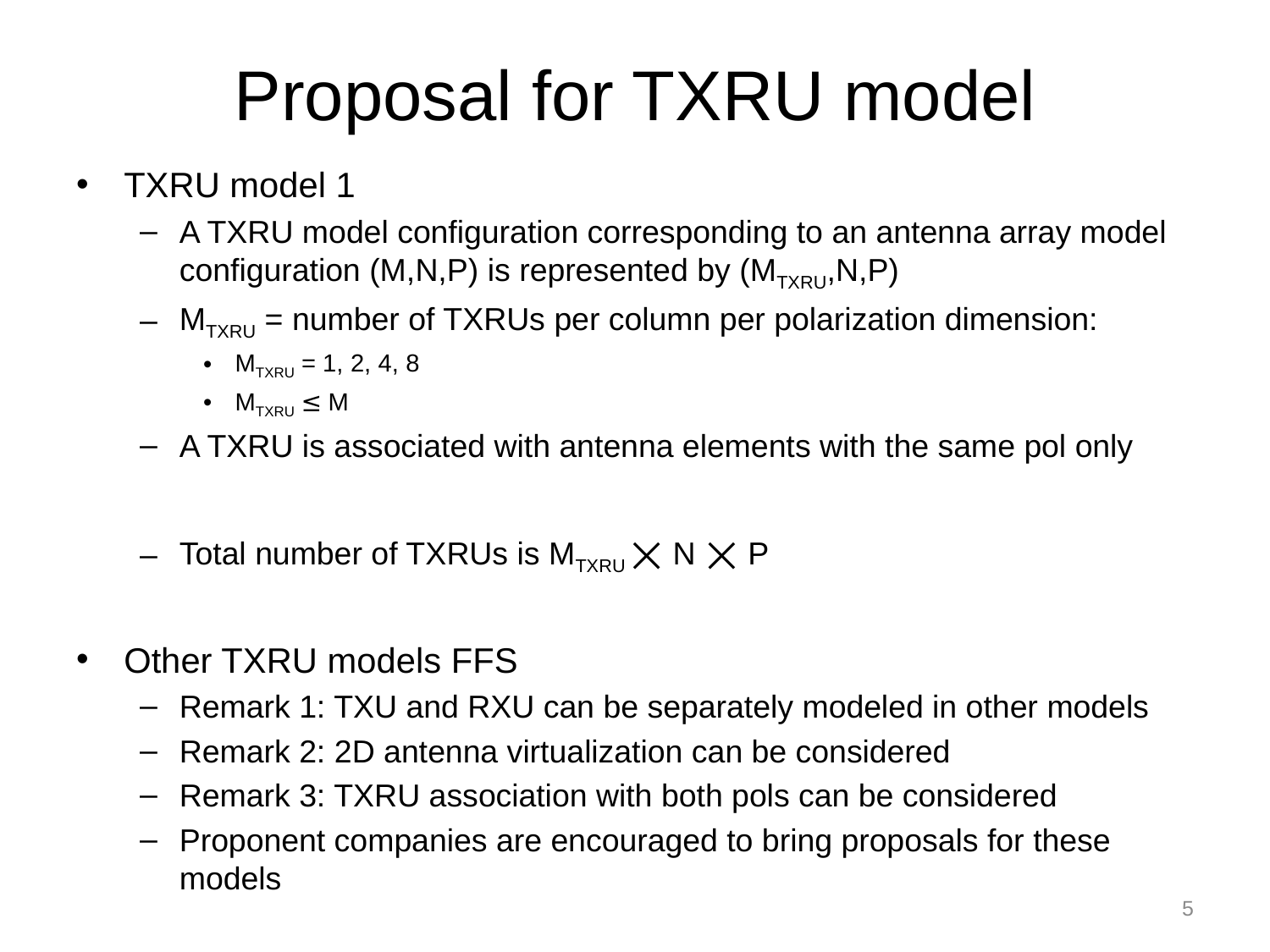

# Proposal for TXRU model
TXRU model 1
A TXRU model configuration corresponding to an antenna array model configuration (M,N,P) is represented by (MTXRU,N,P)
MTXRU = number of TXRUs per column per polarization dimension:
MTXRU = 1, 2, 4, 8
MTXRU ≤ M
A TXRU is associated with antenna elements with the same pol only

Total number of TXRUs is MTXRU ⨉ N ⨉ P

Other TXRU models FFS
Remark 1: TXU and RXU can be separately modeled in other models
Remark 2: 2D antenna virtualization can be considered
Remark 3: TXRU association with both pols can be considered
Proponent companies are encouraged to bring proposals for these models
5